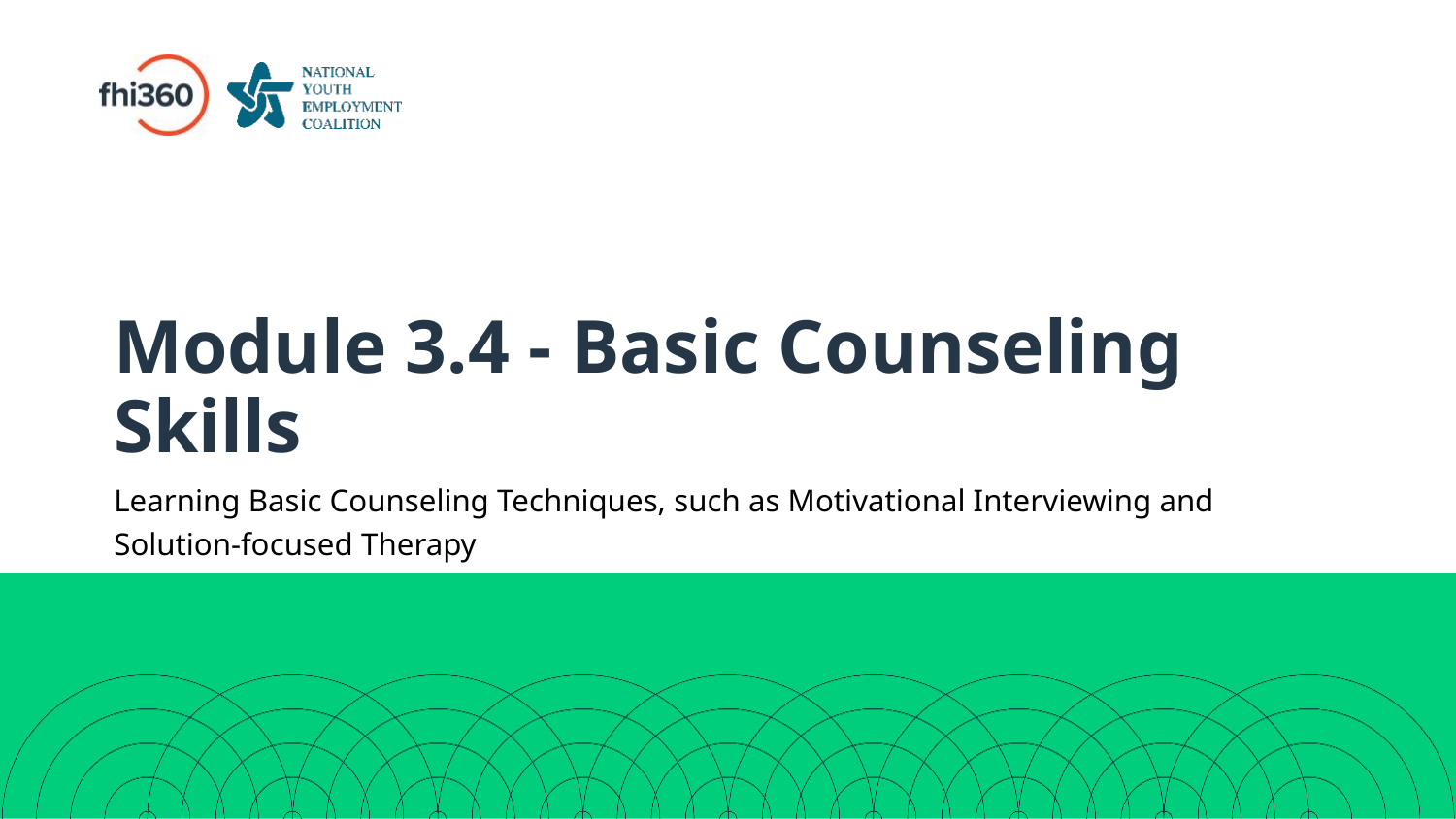

# Module 3.4 - Basic Counseling Skills
Learning Basic Counseling Techniques, such as Motivational Interviewing and Solution-focused Therapy